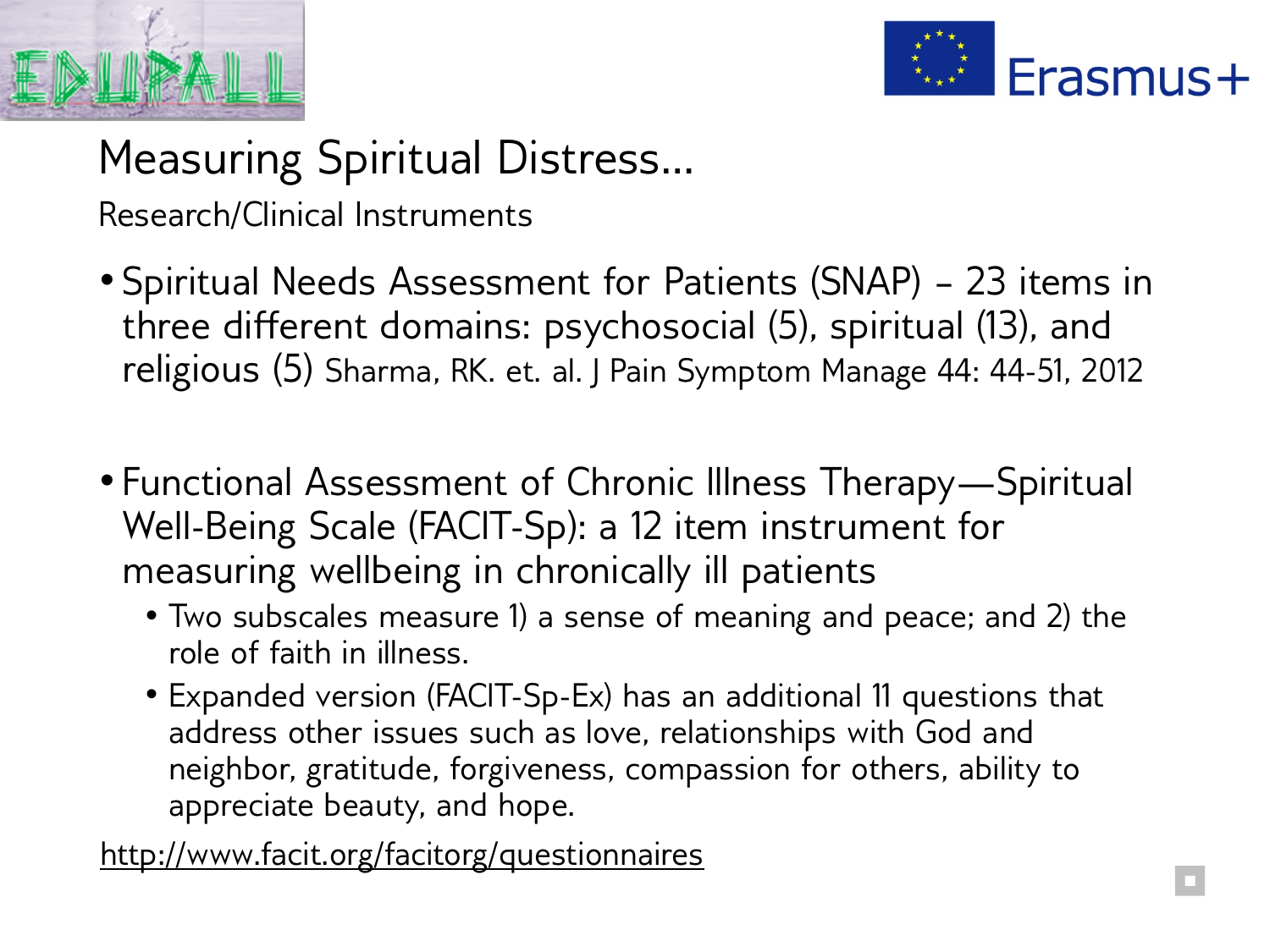

# Measuring Spiritual Distress… Research/Clinical Instruments
Spiritual Needs Assessment for Patients (SNAP) – 23 items in three different domains: psychosocial (5), spiritual (13), and religious (5) Sharma, RK. et. al. J Pain Symptom Manage 44: 44-51, 2012

Functional Assessment of Chronic Illness Therapy—Spiritual Well-Being Scale (FACIT-Sp): a 12 item instrument for measuring wellbeing in chronically ill patients
Two subscales measure 1) a sense of meaning and peace; and 2) the role of faith in illness.
Expanded version (FACIT-Sp-Ex) has an additional 11 questions that address other issues such as love, relationships with God and neighbor, gratitude, forgiveness, compassion for others, ability to appreciate beauty, and hope.
http://www.facit.org/facitorg/questionnaires